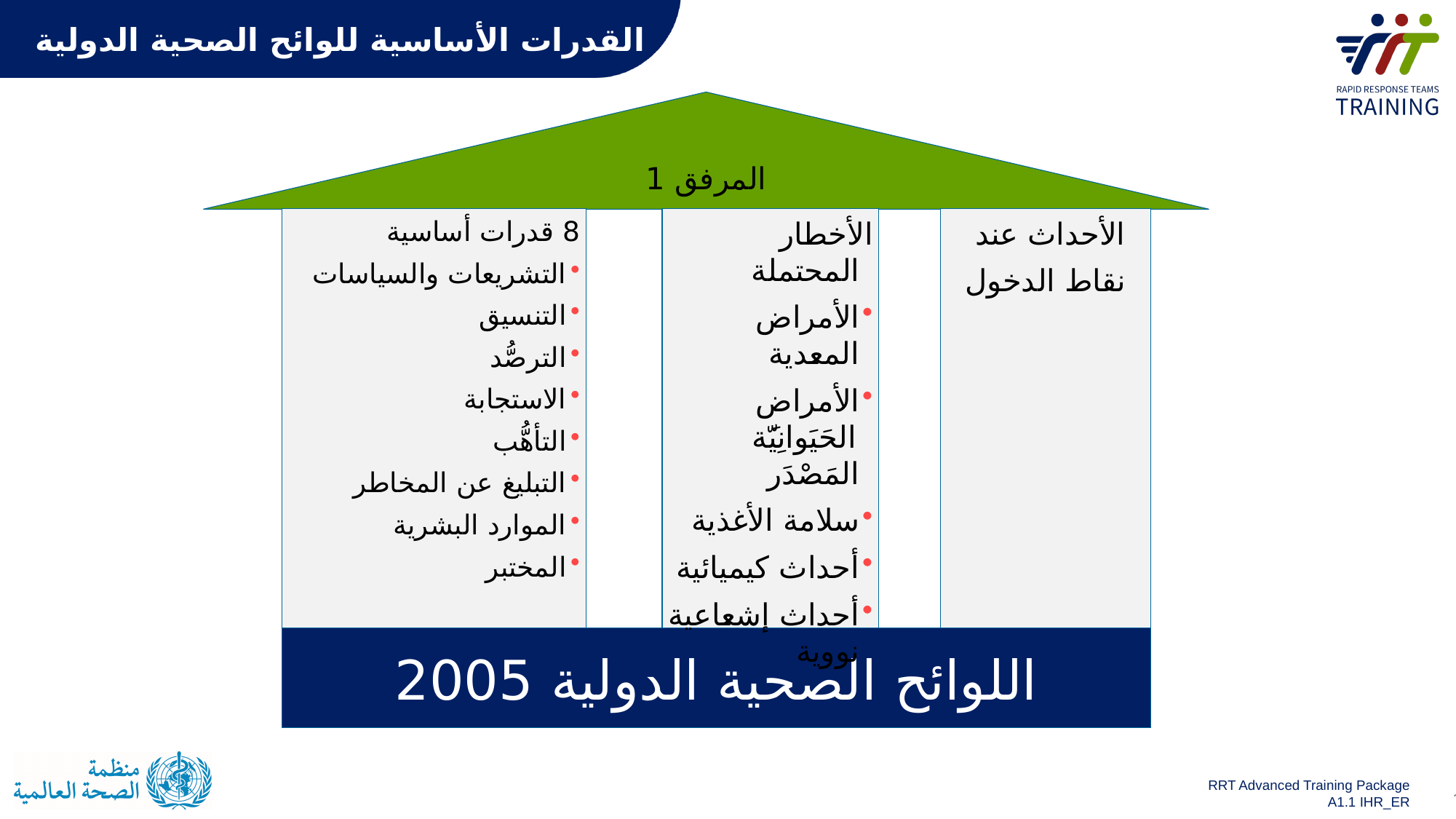

# القدرات الأساسية للوائح الصحية الدولية

المرفق 1

الأحداث عند
نقاط الدخول

8 قدرات أساسية
التشريعات والسياسات
التنسيق
الترصُّد
الاستجابة
التأهُّب
التبليغ عن المخاطر
الموارد البشرية
المختبر

الأخطار المحتملة
الأمراض المعدية
الأمراض الحَيَوانِيَّة المَصْدَر
سلامة الأغذية
أحداث كيميائية
أحداث إشعاعية نووية

اللوائح الصحية الدولية 2005